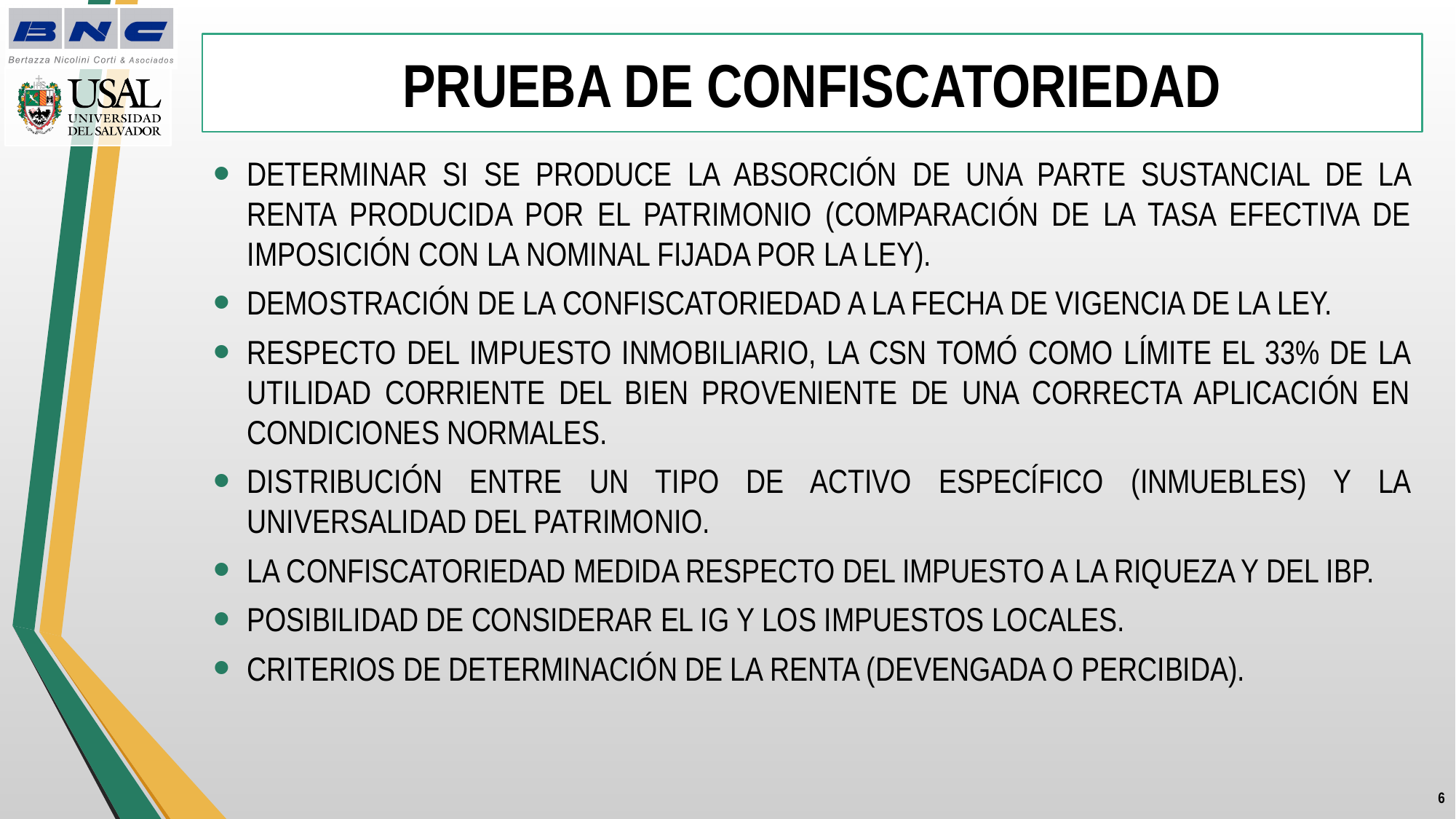

# PRUEBA DE CONFISCATORIEDAD
DETERMINAR SI SE PRODUCE LA ABSORCIÓN DE UNA PARTE SUSTANCIAL DE LA RENTA PRODUCIDA POR EL PATRIMONIO (COMPARACIÓN DE LA TASA EFECTIVA DE IMPOSICIÓN CON LA NOMINAL FIJADA POR LA LEY).
DEMOSTRACIÓN DE LA CONFISCATORIEDAD A LA FECHA DE VIGENCIA DE LA LEY.
RESPECTO DEL IMPUESTO INMOBILIARIO, LA CSN TOMÓ COMO LÍMITE EL 33% DE LA UTILIDAD CORRIENTE DEL BIEN PROVENIENTE DE UNA CORRECTA APLICACIÓN EN CONDICIONES NORMALES.
DISTRIBUCIÓN ENTRE UN TIPO DE ACTIVO ESPECÍFICO (INMUEBLES) Y LA UNIVERSALIDAD DEL PATRIMONIO.
LA CONFISCATORIEDAD MEDIDA RESPECTO DEL IMPUESTO A LA RIQUEZA Y DEL IBP.
POSIBILIDAD DE CONSIDERAR EL IG Y LOS IMPUESTOS LOCALES.
CRITERIOS DE DETERMINACIÓN DE LA RENTA (DEVENGADA O PERCIBIDA).
6